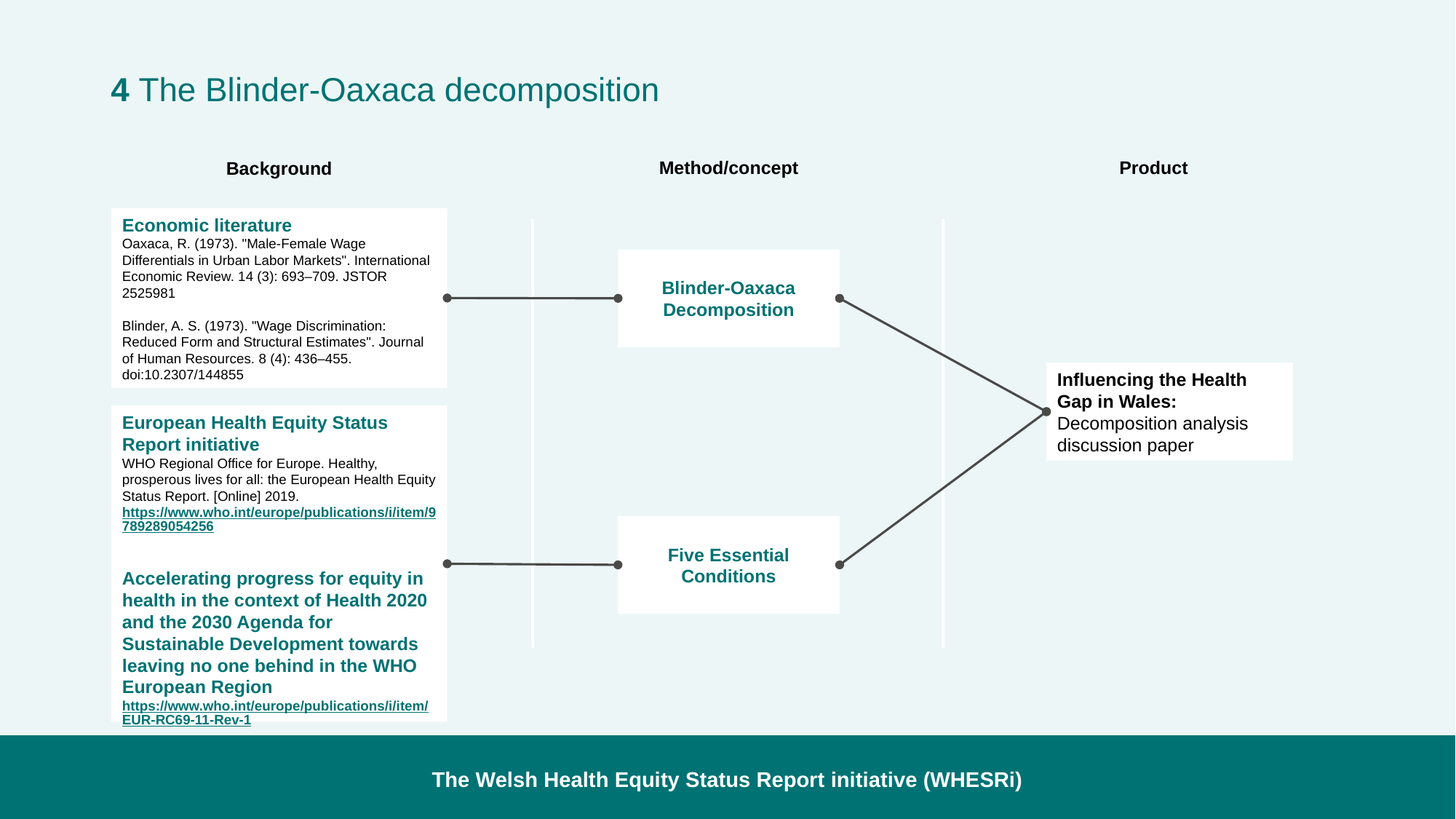

4 The Blinder-Oaxaca decomposition
Method/concept
Product
Background
Economic literature
Oaxaca, R. (1973). "Male-Female Wage Differentials in Urban Labor Markets". International Economic Review. 14 (3): 693–709. JSTOR 2525981

Blinder, A. S. (1973). "Wage Discrimination: Reduced Form and Structural Estimates". Journal of Human Resources. 8 (4): 436–455. doi:10.2307/144855

Blinder-Oaxaca
Decomposition

Influencing the Health Gap in Wales: Decomposition analysis discussion paper
European Health Equity Status Report initiative
WHO Regional Office for Europe. Healthy, prosperous lives for all: the European Health Equity Status Report. [Online] 2019.
https://www.who.int/europe/publications/i/item/9789289054256

Accelerating progress for equity in health in the context of Health 2020 and the 2030 Agenda for Sustainable Development towards leaving no one behind in the WHO European Region
https://www.who.int/europe/publications/i/item/EUR-RC69-11-Rev-1

Five Essential Conditions

The Welsh Health Equity Status Report initiative (WHESRi)